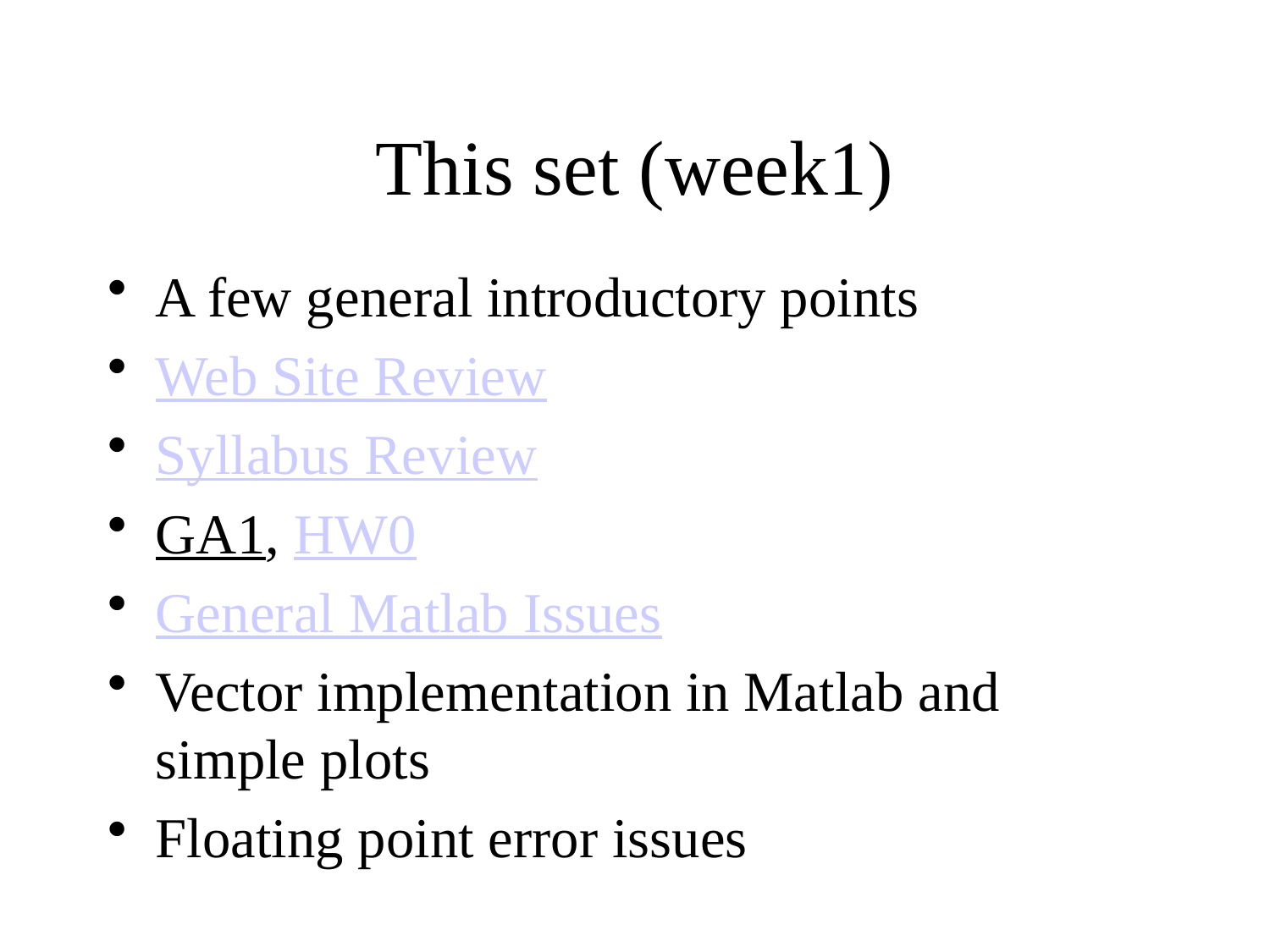

# This set (week1)
A few general introductory points
Web Site Review
Syllabus Review
GA1, HW0
General Matlab Issues
Vector implementation in Matlab and simple plots
Floating point error issues